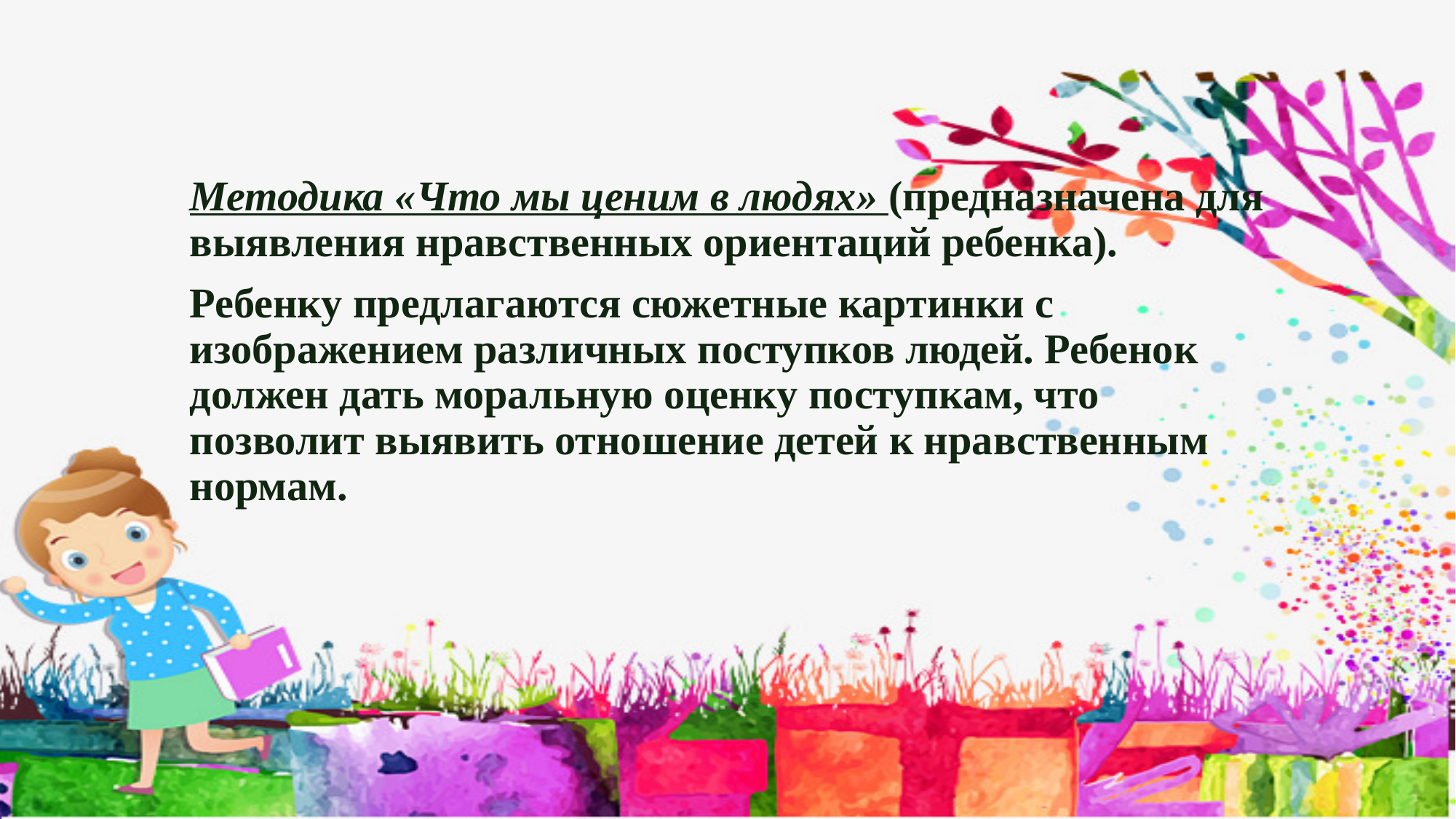

#
Методика «Что мы ценим в людях» (предназначена для выявления нравственных ориентаций ребенка).
Ребенку предлагаются сюжетные картинки с изображением различных поступков людей. Ребенок должен дать моральную оценку поступкам, что позволит выявить отношение детей к нравственным нормам.